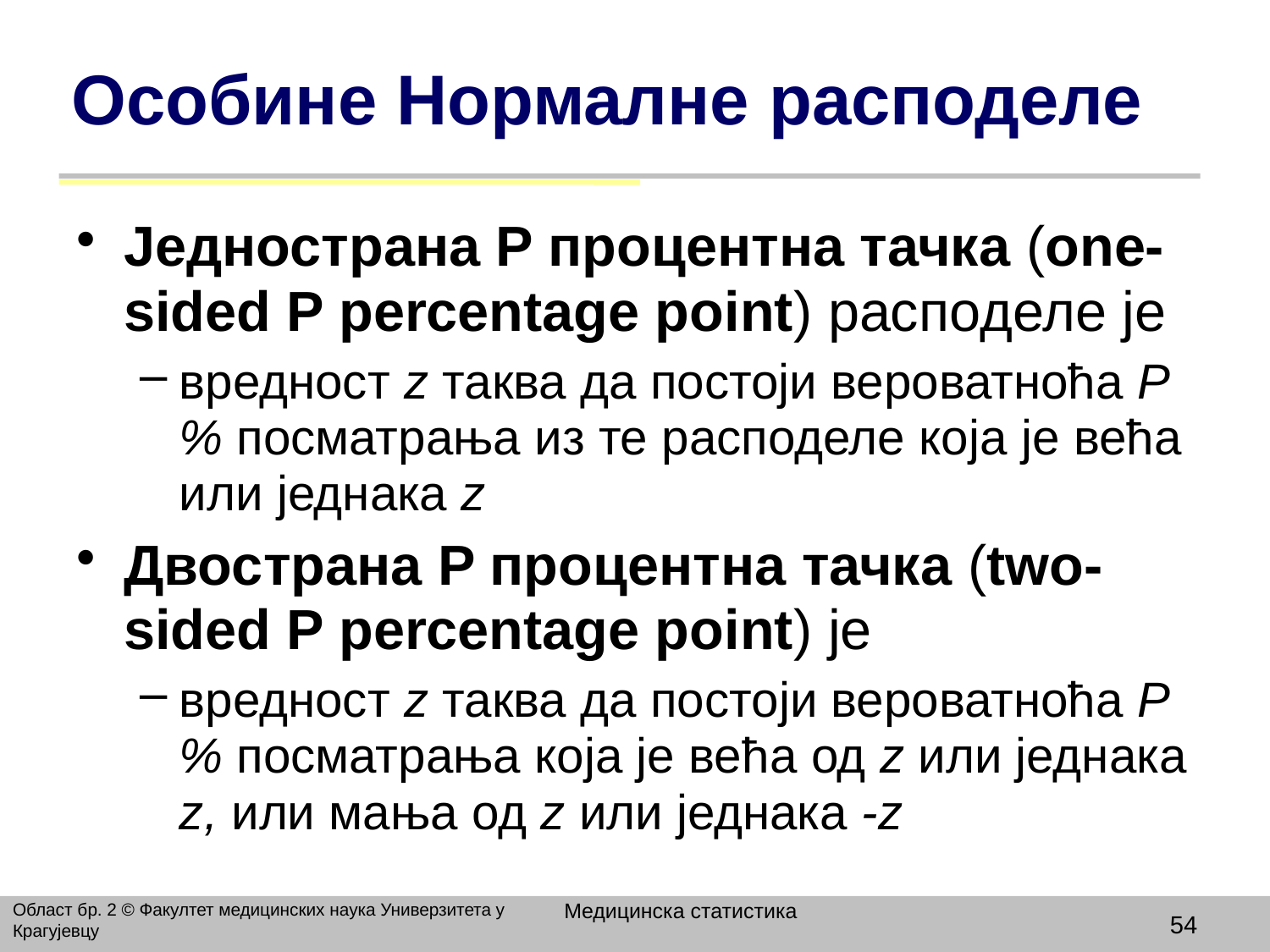

# Особине Нормалне расподеле
Jеднострана P процентна тачка (one-sided P percentage point) расподеле је
вредност z таква да постоји вероватноћа P% посматрања из те расподеле која је већа или једнака z
Двострана P процентна тачка (two-sided P percentage point) је
вредност z таква да постоји вероватноћа P% посматрања која је већа од z или једнака z, или мања од z или једнака -z
Медицинска статистика
Област бр. 2 © Факултет медицинских наука Универзитета у Крагујевцу
54